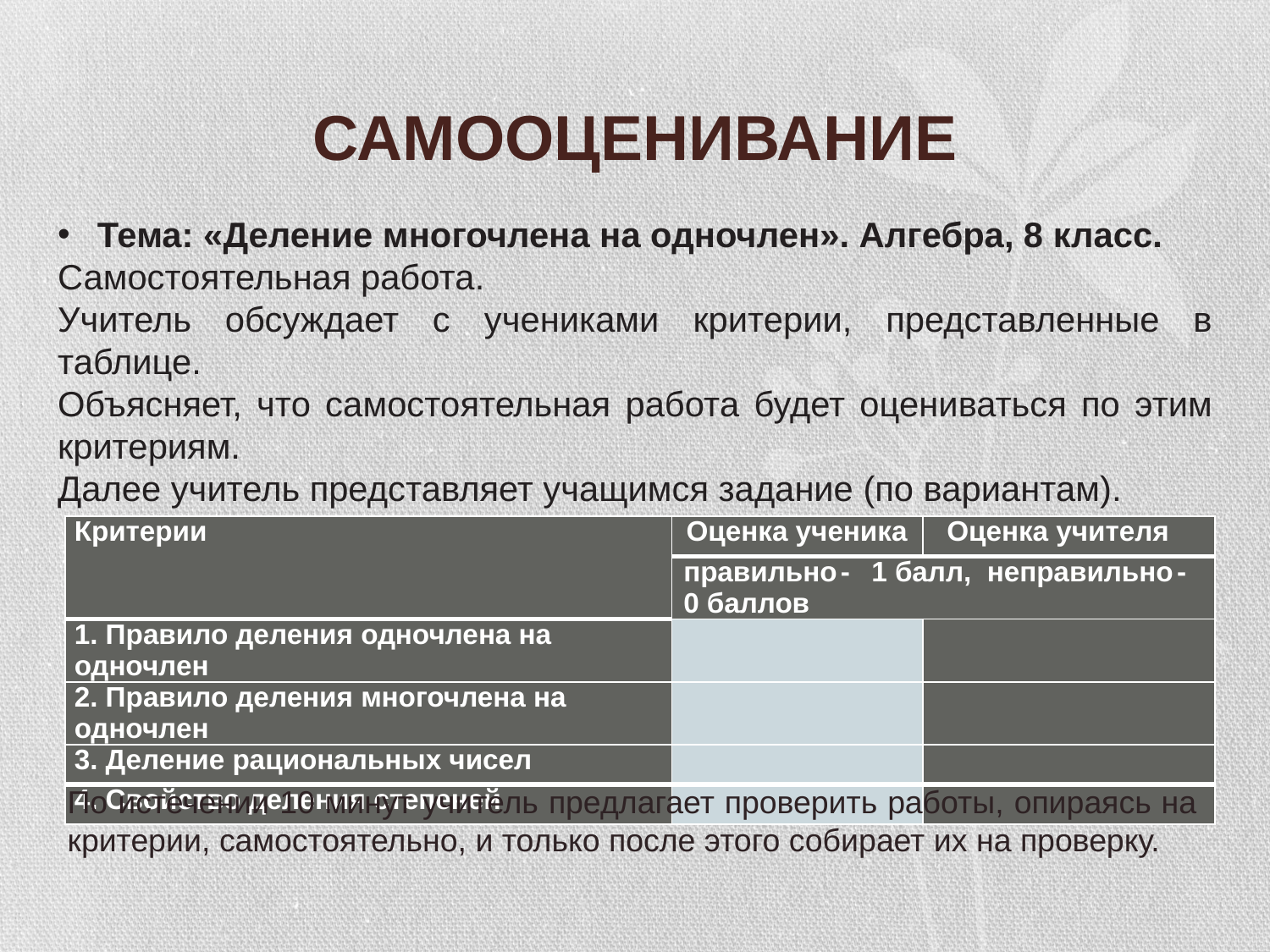

# САМООЦЕНИВАНИЕ
Тема: «Деление многочлена на одночлен». Алгебра, 8 класс.
Самостоятельная работа.
Учитель обсуждает с учениками критерии, представленные в таблице.
Объясняет, что самостоятельная работа будет оцениваться по этим критериям.
Далее учитель представляет учащимся задание (по вариантам).
| Критерии | Оценка ученика | Оценка учителя |
| --- | --- | --- |
|  | правильно - 1 балл, неправильно - 0 баллов |  |
| 1. Правило деления одночлена на одночлен |  |  |
| 2. Правило деления многочлена на одночлен |  |  |
| 3. Деление рациональных чисел |  |  |
| 4. Свойство деления степеней |  |  |
По истечении 10 минут учитель предлагает проверить работы, опираясь на критерии, самостоятельно, и только после этого собирает их на проверку.